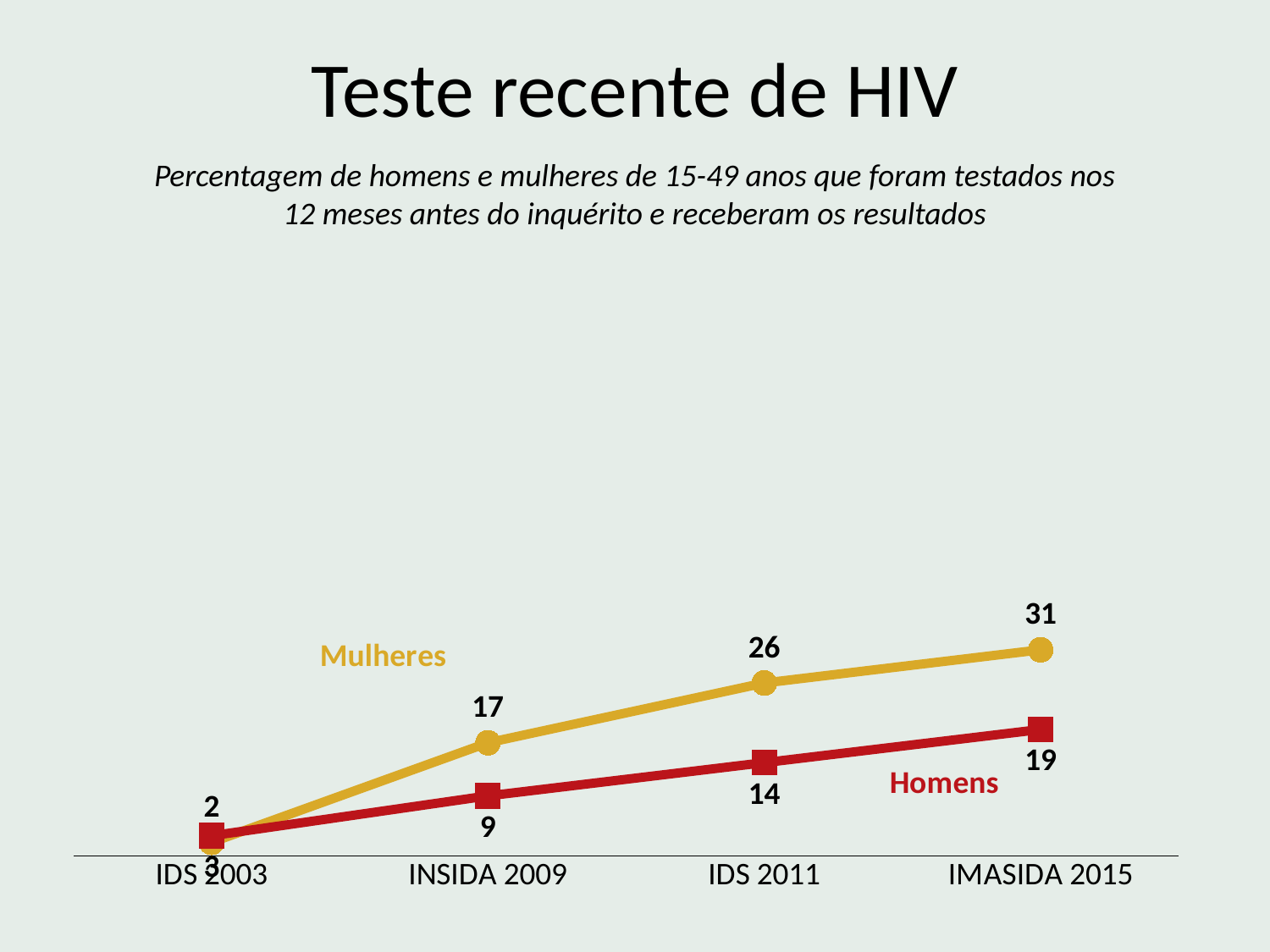

Teste recente de HIV
Percentagem de homens e mulheres de 15-49 anos que foram testados nos 12 meses antes do inquérito e receberam os resultados

### Chart

| Category | Mulheres | Homens |
|---|---|---|
| IDS 2003 | 2.0 | 3.0 |
| INSIDA 2009 | 17.0 | 9.0 |
| IDS 2011 | 26.0 | 14.0 |
| IMASIDA 2015 | 31.0 | 19.0 |